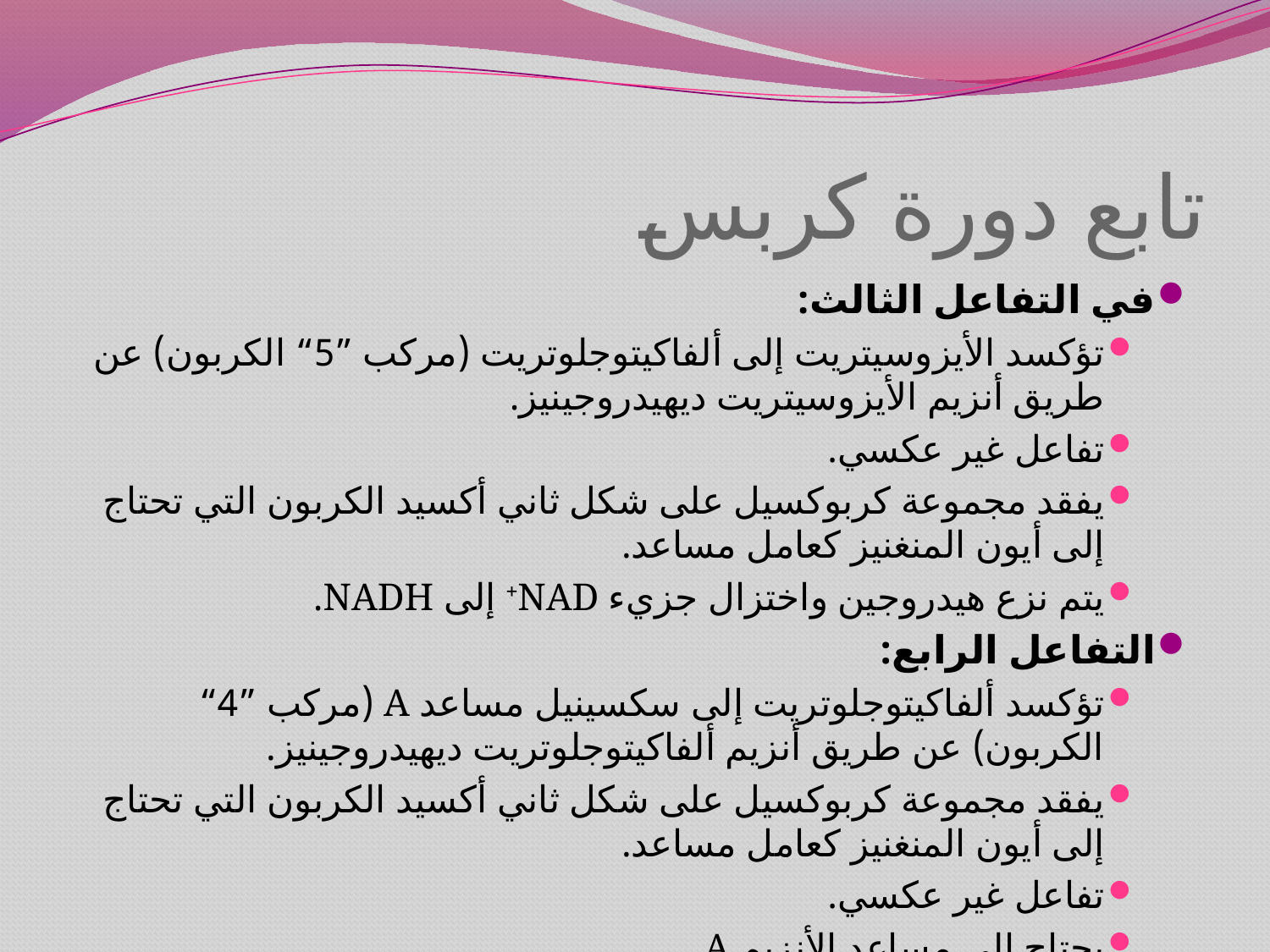

# تابع دورة كربس
في التفاعل الثالث:
تؤكسد الأيزوسيتريت إلى ألفاكيتوجلوتريت (مركب ”5“ الكربون) عن طريق أنزيم الأيزوسيتريت ديهيدروجينيز.
تفاعل غير عكسي.
يفقد مجموعة كربوكسيل على شكل ثاني أكسيد الكربون التي تحتاج إلى أيون المنغنيز كعامل مساعد.
يتم نزع هيدروجين واختزال جزيء NAD+ إلى NADH.
التفاعل الرابع:
تؤكسد ألفاكيتوجلوتريت إلى سكسينيل مساعد A (مركب ”4“ الكربون) عن طريق أنزيم ألفاكيتوجلوتريت ديهيدروجينيز.
يفقد مجموعة كربوكسيل على شكل ثاني أكسيد الكربون التي تحتاج إلى أيون المنغنيز كعامل مساعد.
تفاعل غير عكسي.
يحتاج إلى مساعد الأنزيم A.
يتم نزع هيدروجين واختزال جزيء NAD+ إلى NADH.